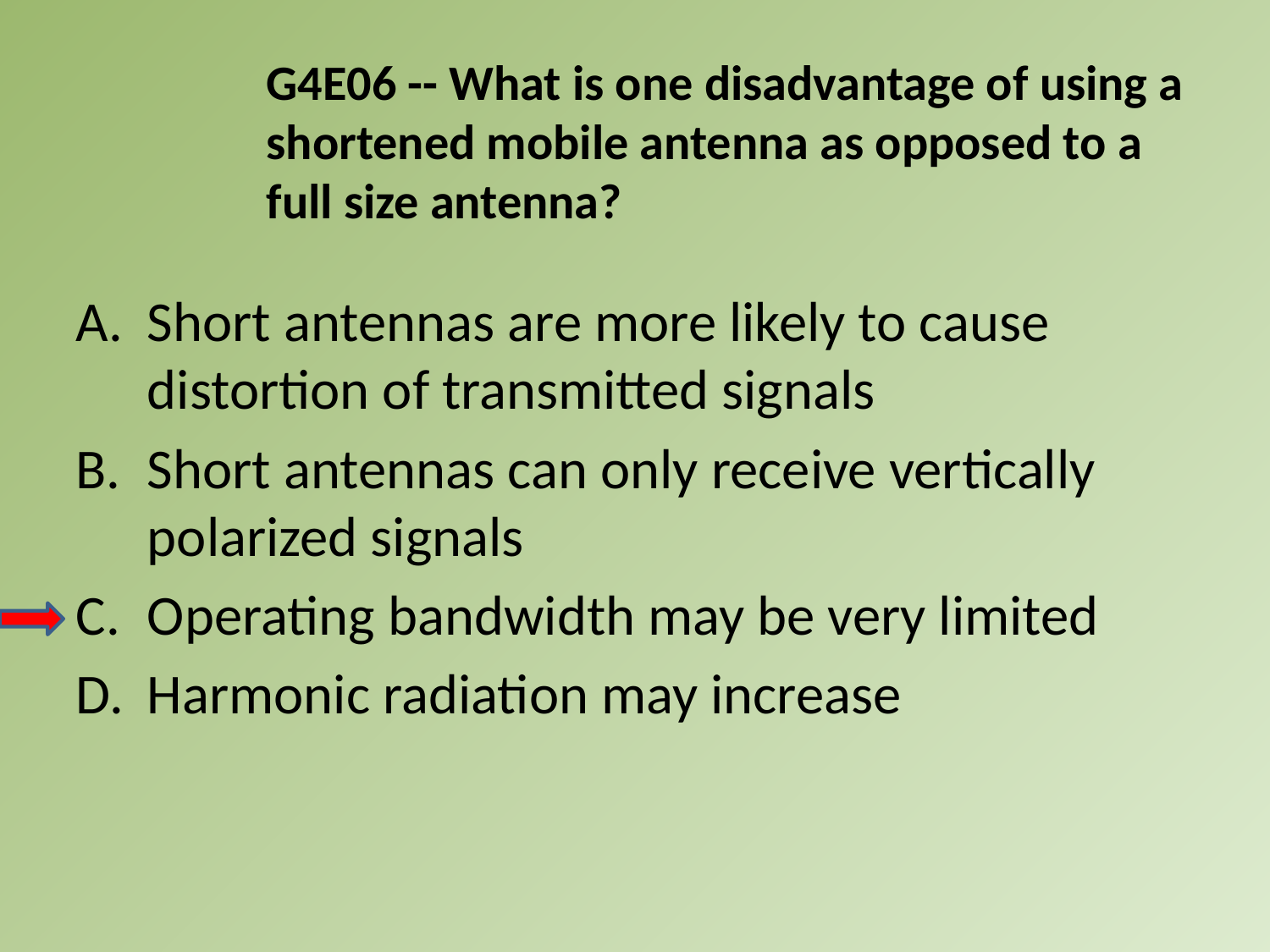

G4E06 -- What is one disadvantage of using a shortened mobile antenna as opposed to a full size antenna?
A.	Short antennas are more likely to cause distortion of transmitted signals
B.	Short antennas can only receive vertically polarized signals
C.	Operating bandwidth may be very limited
D.	Harmonic radiation may increase